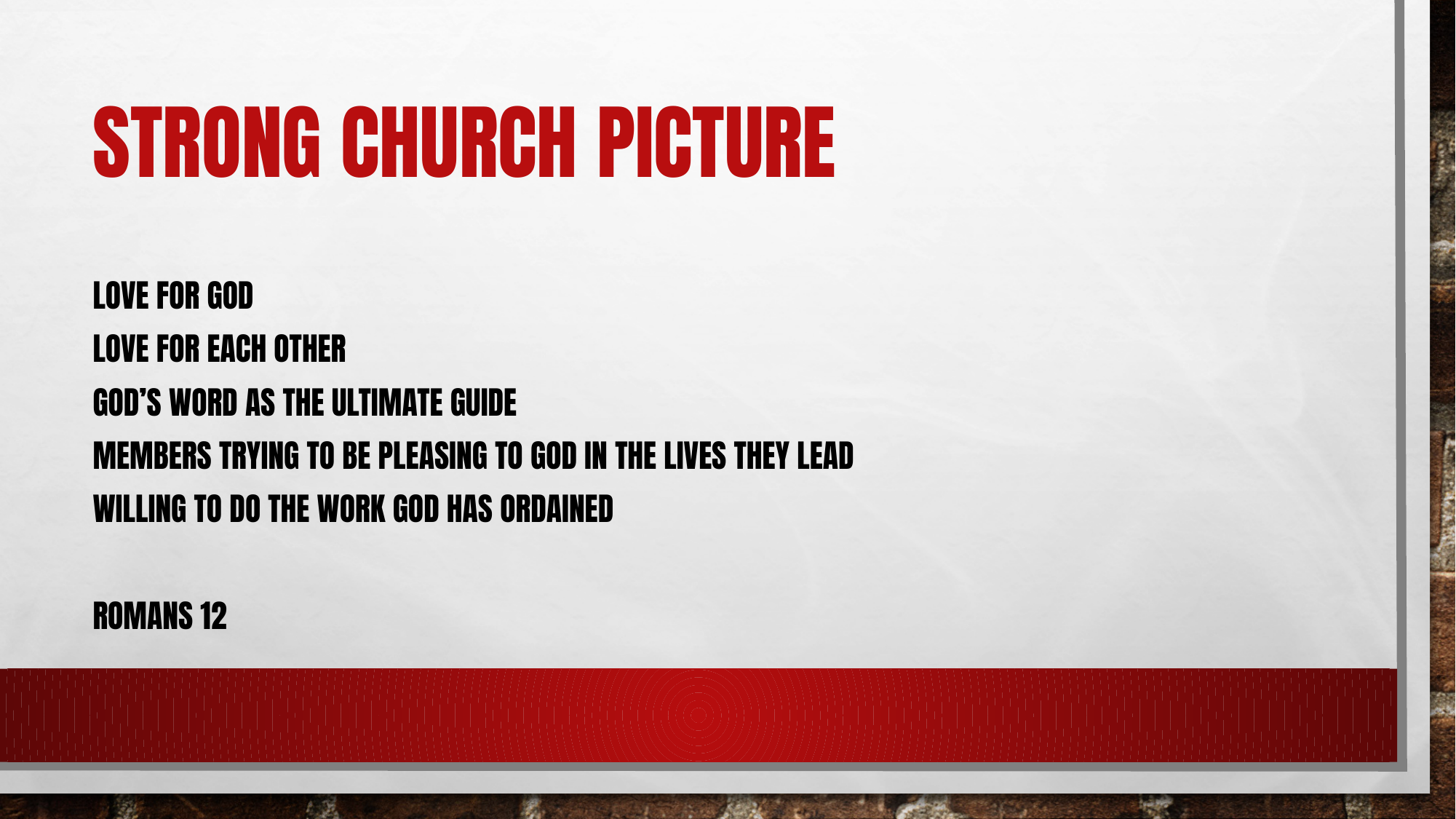

# Strong church picture

Love for god
Love for each other
God’s word as the ultimate guide
Members trying to be pleasing to god in the lives they lead
Willing to do the work god has ordained

Romans 12